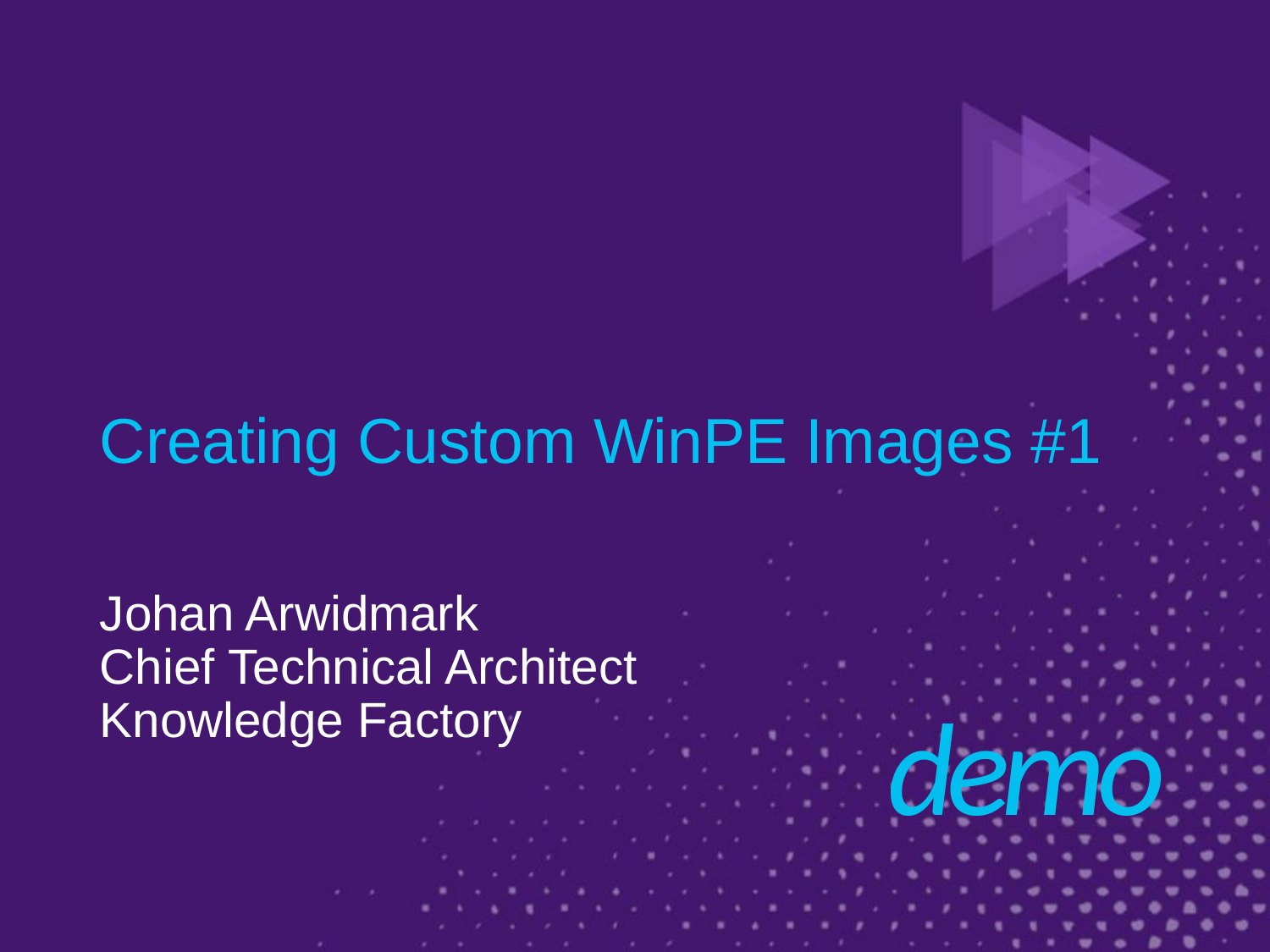

# Creating Custom WinPE Images #1
Johan Arwidmark
Chief Technical Architect
Knowledge Factory
demo